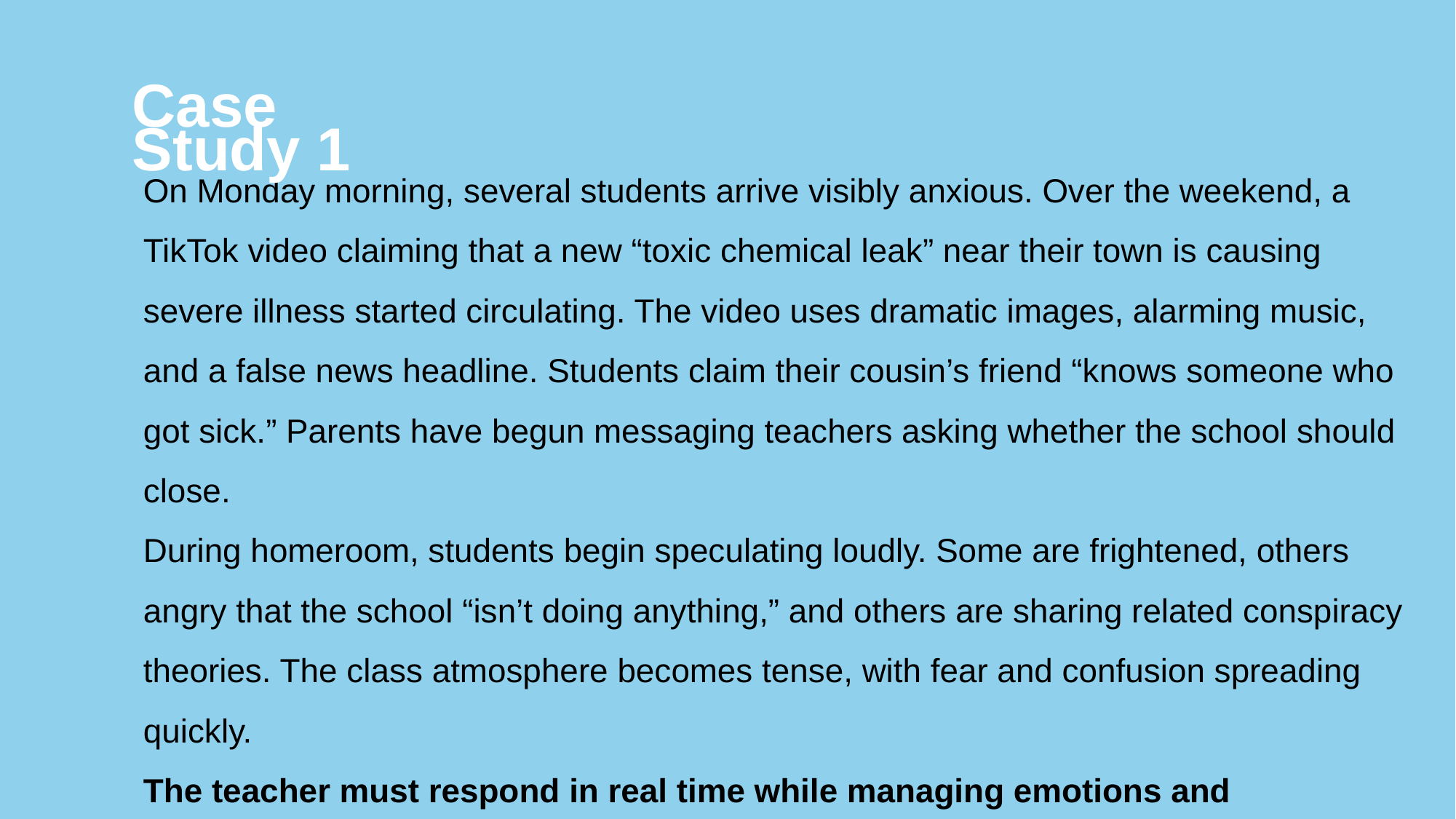

Case Study 1
On Monday morning, several students arrive visibly anxious. Over the weekend, a TikTok video claiming that a new “toxic chemical leak” near their town is causing severe illness started circulating. The video uses dramatic images, alarming music, and a false news headline. Students claim their cousin’s friend “knows someone who got sick.” Parents have begun messaging teachers asking whether the school should close.
During homeroom, students begin speculating loudly. Some are frightened, others angry that the school “isn’t doing anything,” and others are sharing related conspiracy theories. The class atmosphere becomes tense, with fear and confusion spreading quickly.
The teacher must respond in real time while managing emotions and misinformation.